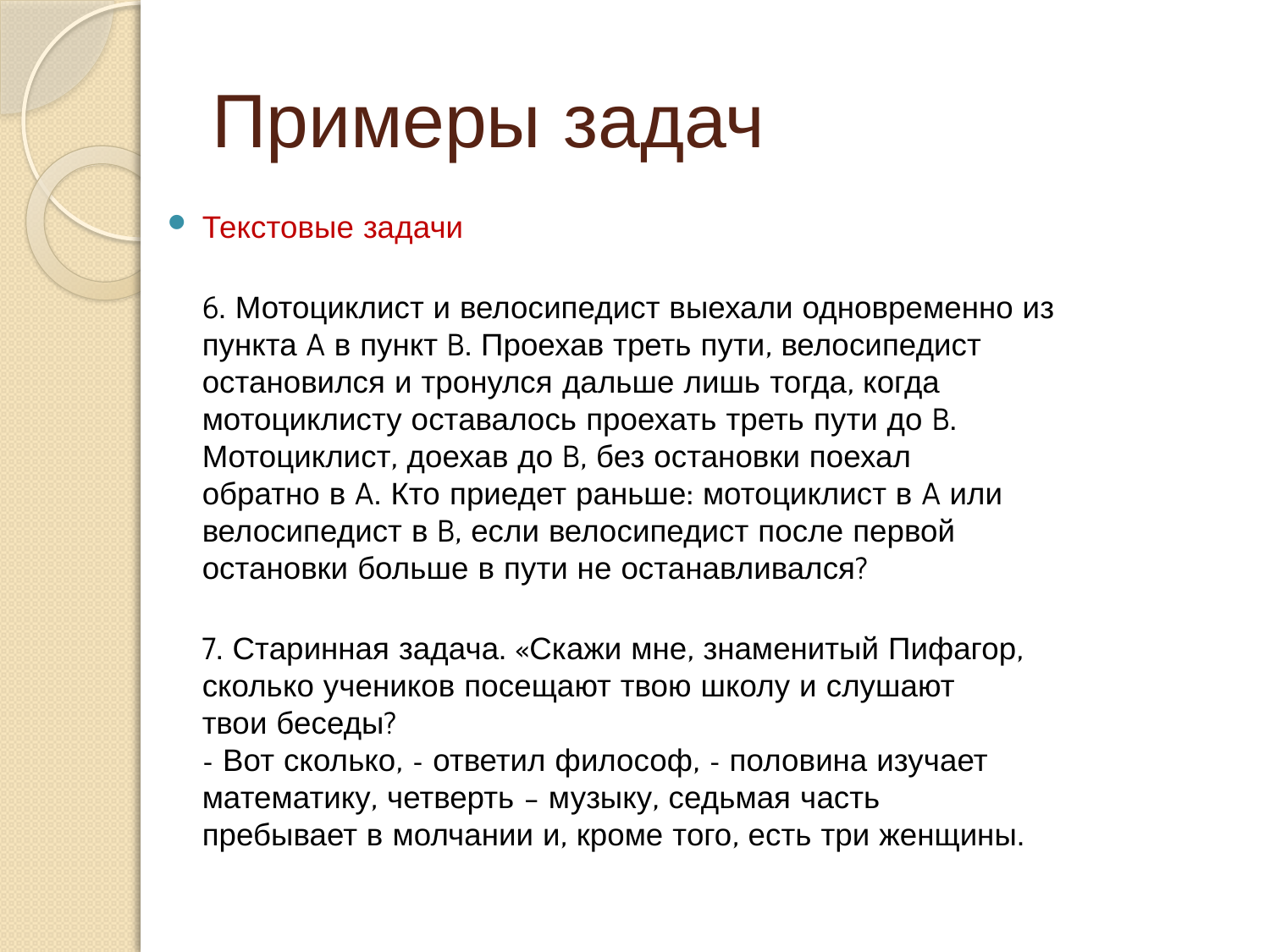

# Примеры задач
Текстовые задачи
6. Мотоциклист и велосипедист выехали одновременно из
пункта A в пункт B. Проехав треть пути, велосипедист
остановился и тронулся дальше лишь тогда, когда
мотоциклисту оставалось проехать треть пути до B.
Мотоциклист, доехав до B, без остановки поехал
обратно в A. Кто приедет раньше: мотоциклист в A или
велосипедист в B, если велосипедист после первой
остановки больше в пути не останавливался?
7. Старинная задача. «Скажи мне, знаменитый Пифагор,
сколько учеников посещают твою школу и слушают
твои беседы?
- Вот сколько, - ответил философ, - половина изучает
математику, четверть – музыку, седьмая часть
пребывает в молчании и, кроме того, есть три женщины.